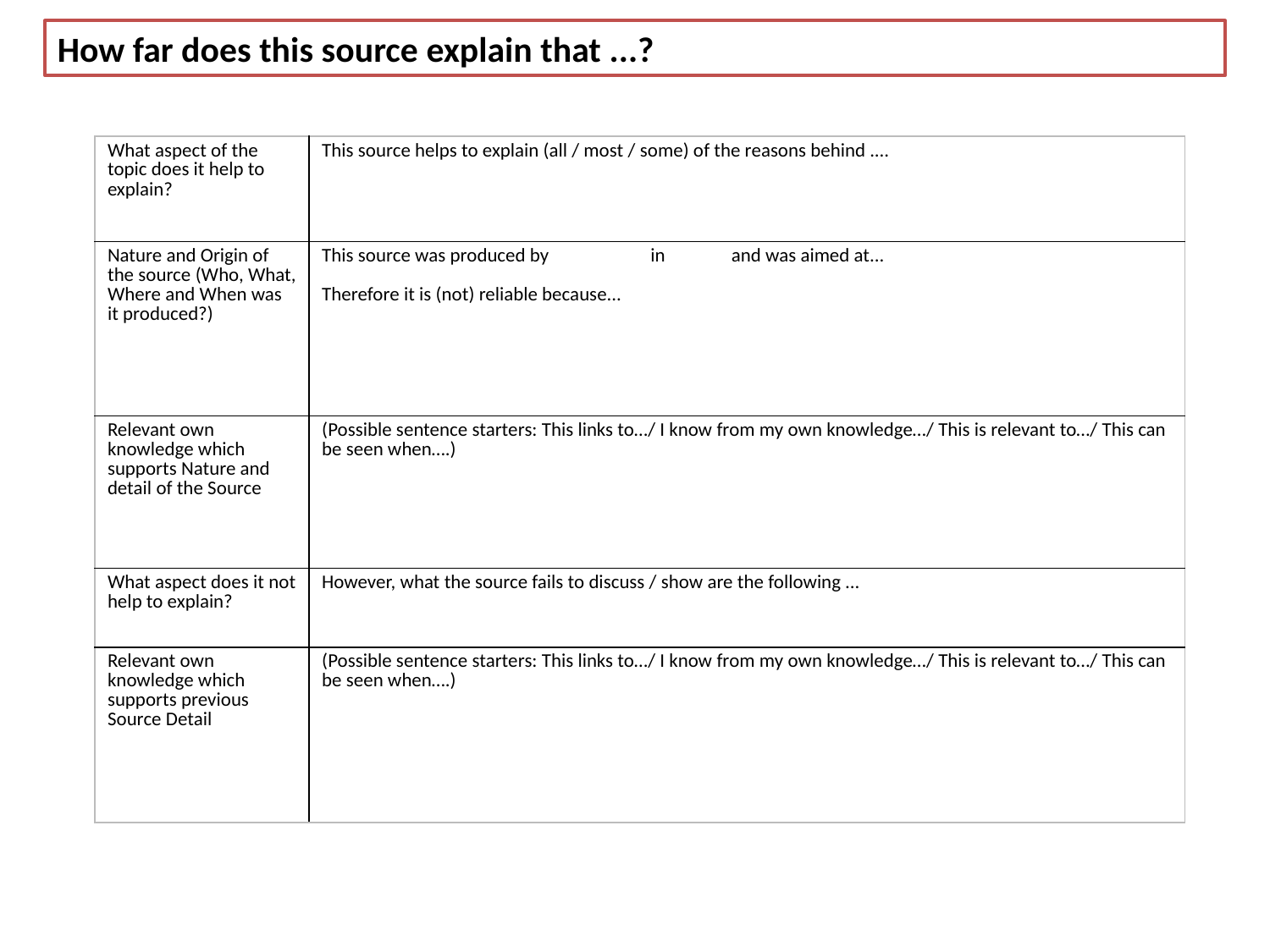

How far does this source explain that ...?
| What aspect of the topic does it help to explain? | This source helps to explain (all / most / some) of the reasons behind .... |
| --- | --- |
| Nature and Origin of the source (Who, What, Where and When was it produced?) | This source was produced by in and was aimed at... Therefore it is (not) reliable because... |
| Relevant own knowledge which supports Nature and detail of the Source | (Possible sentence starters: This links to…/ I know from my own knowledge…/ This is relevant to…/ This can be seen when….) |
| What aspect does it not help to explain? | However, what the source fails to discuss / show are the following ... |
| Relevant own knowledge which supports previous Source Detail | (Possible sentence starters: This links to…/ I know from my own knowledge…/ This is relevant to…/ This can be seen when….) |